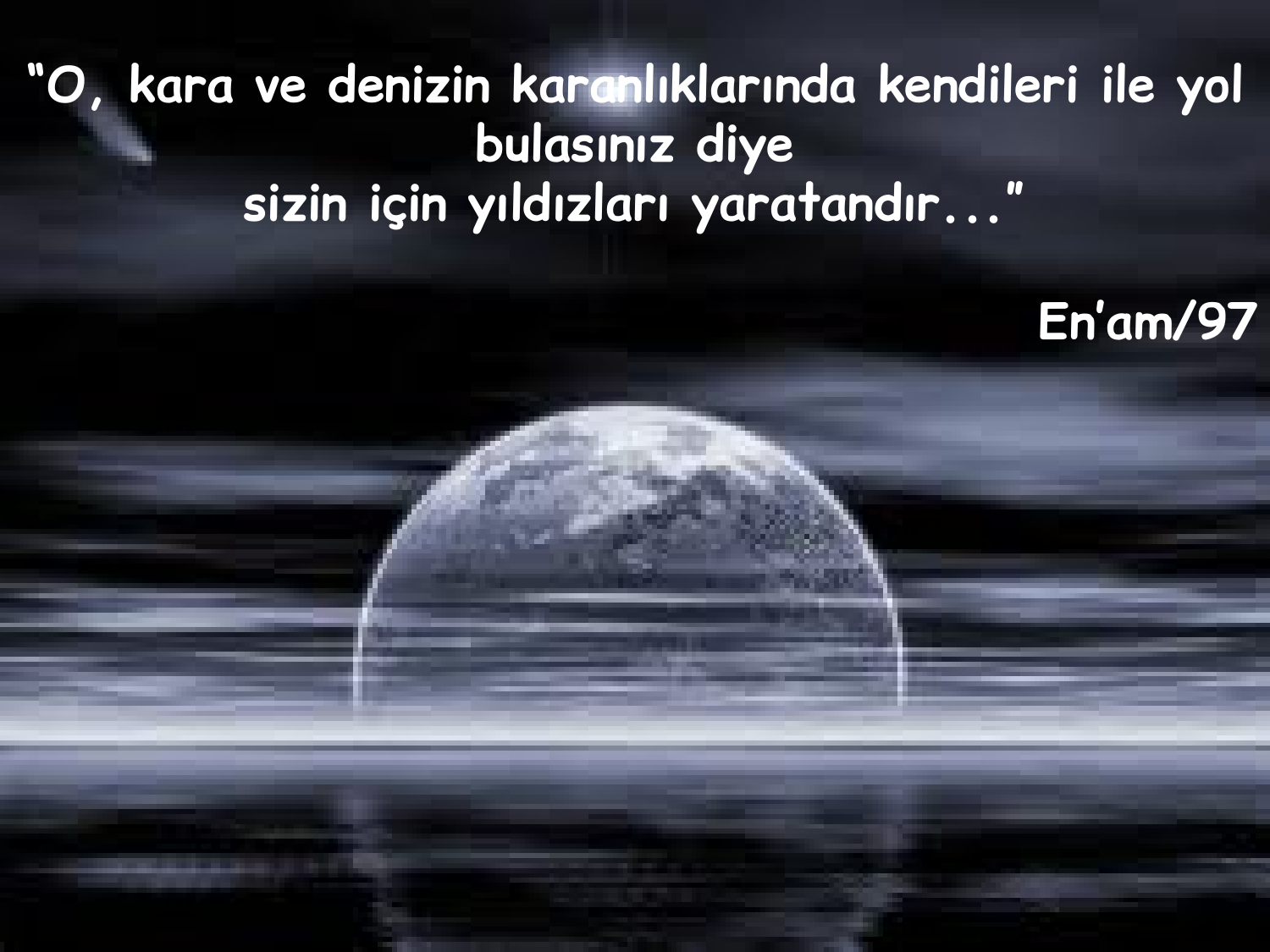

“O, kara ve denizin karanlıklarında kendileri ile yol bulasınız diye
sizin için yıldızları yaratandır...”

En’am/97